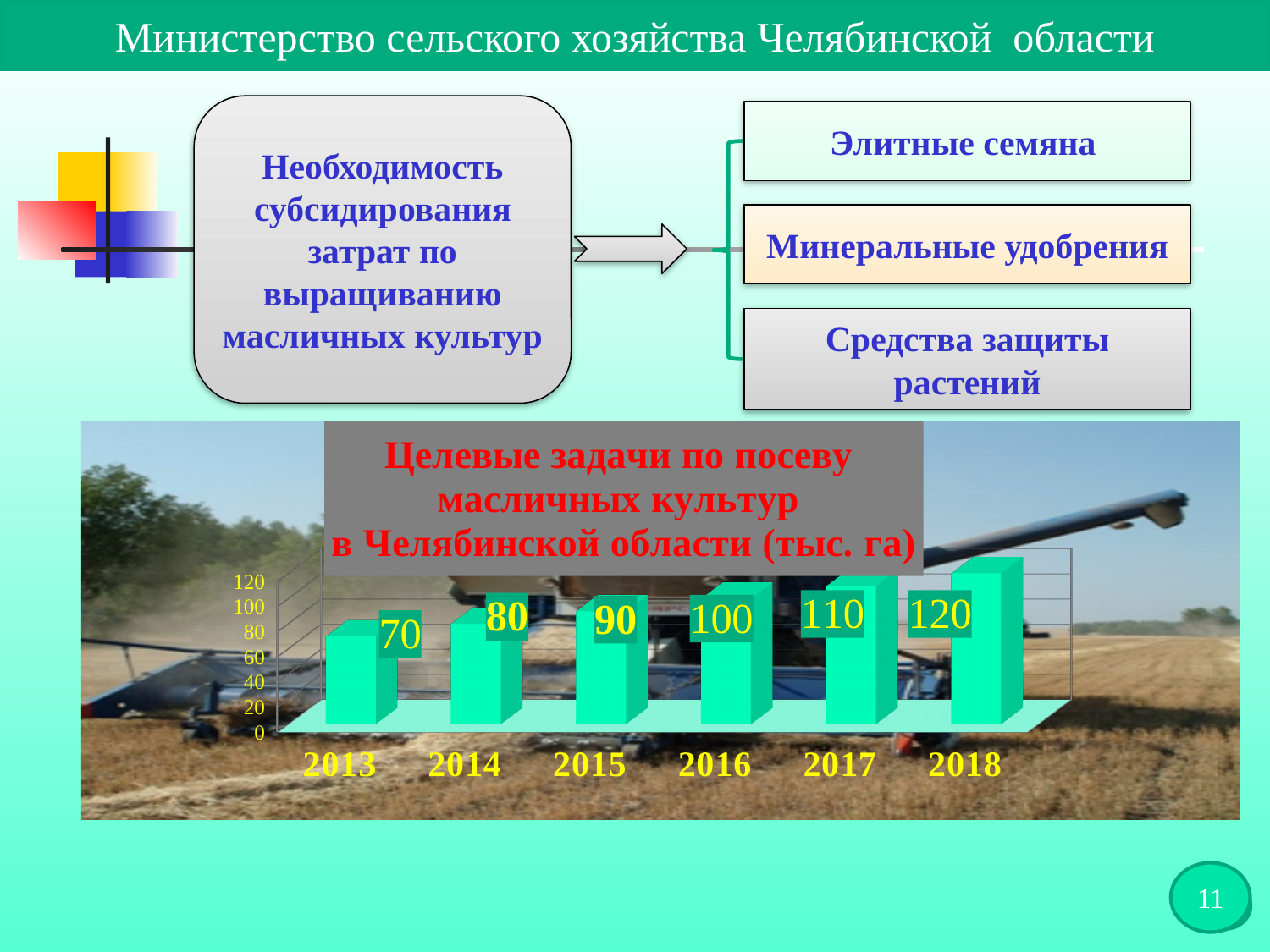

Министерство сельского хозяйства Челябинской  области
Необходимость субсидирования затрат по выращиванию масличных культур
Элитные семяна

Минеральные удобрения

Средства защиты растений

[unsupported chart]

11
9